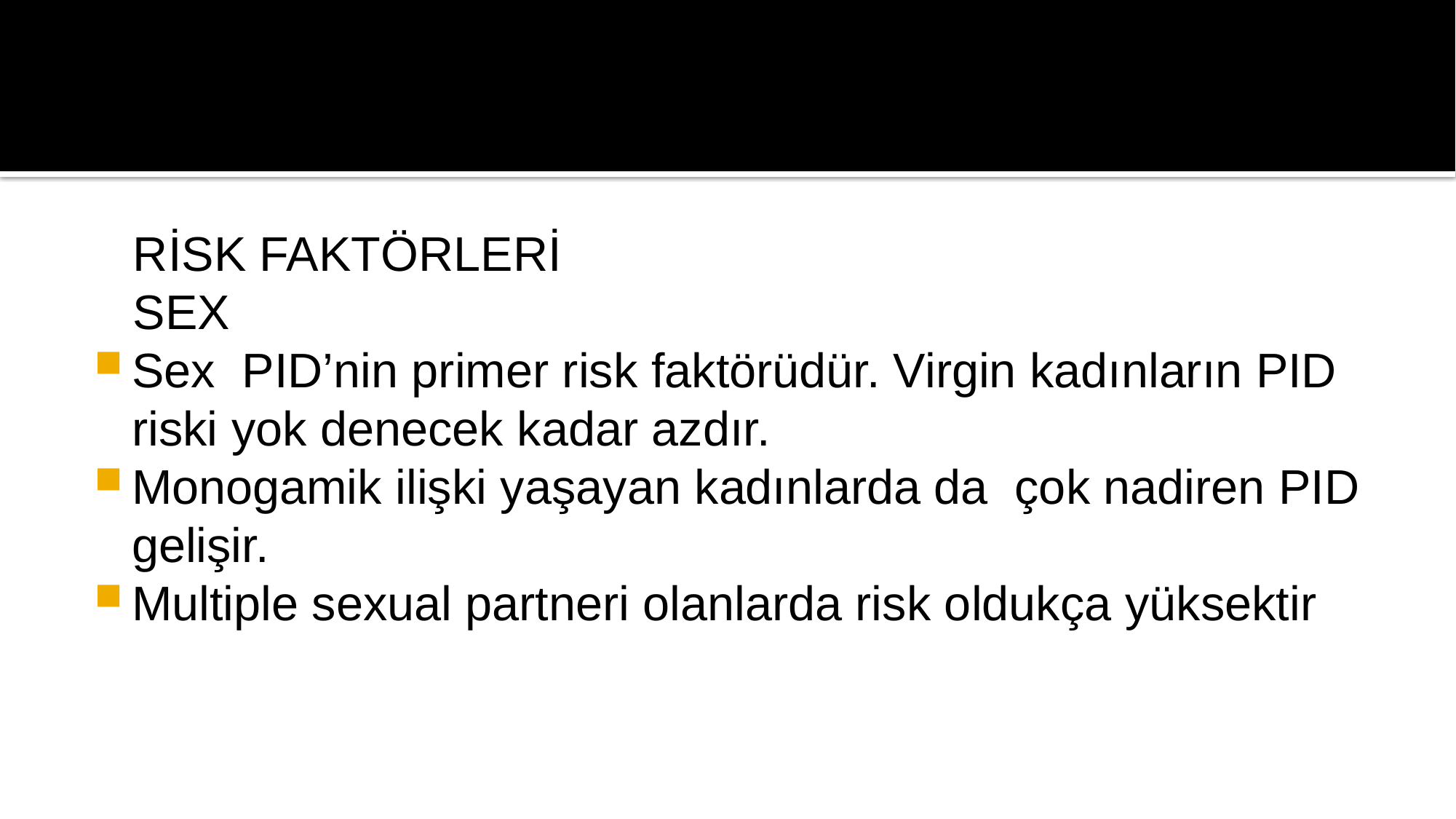

RİSK FAKTÖRLERİ
    SEX
Sex  PID’nin primer risk faktörüdür. Virgin kadınların PID riski yok denecek kadar azdır.
Monogamik ilişki yaşayan kadınlarda da  çok nadiren PID gelişir.
Multiple sexual partneri olanlarda risk oldukça yüksektir